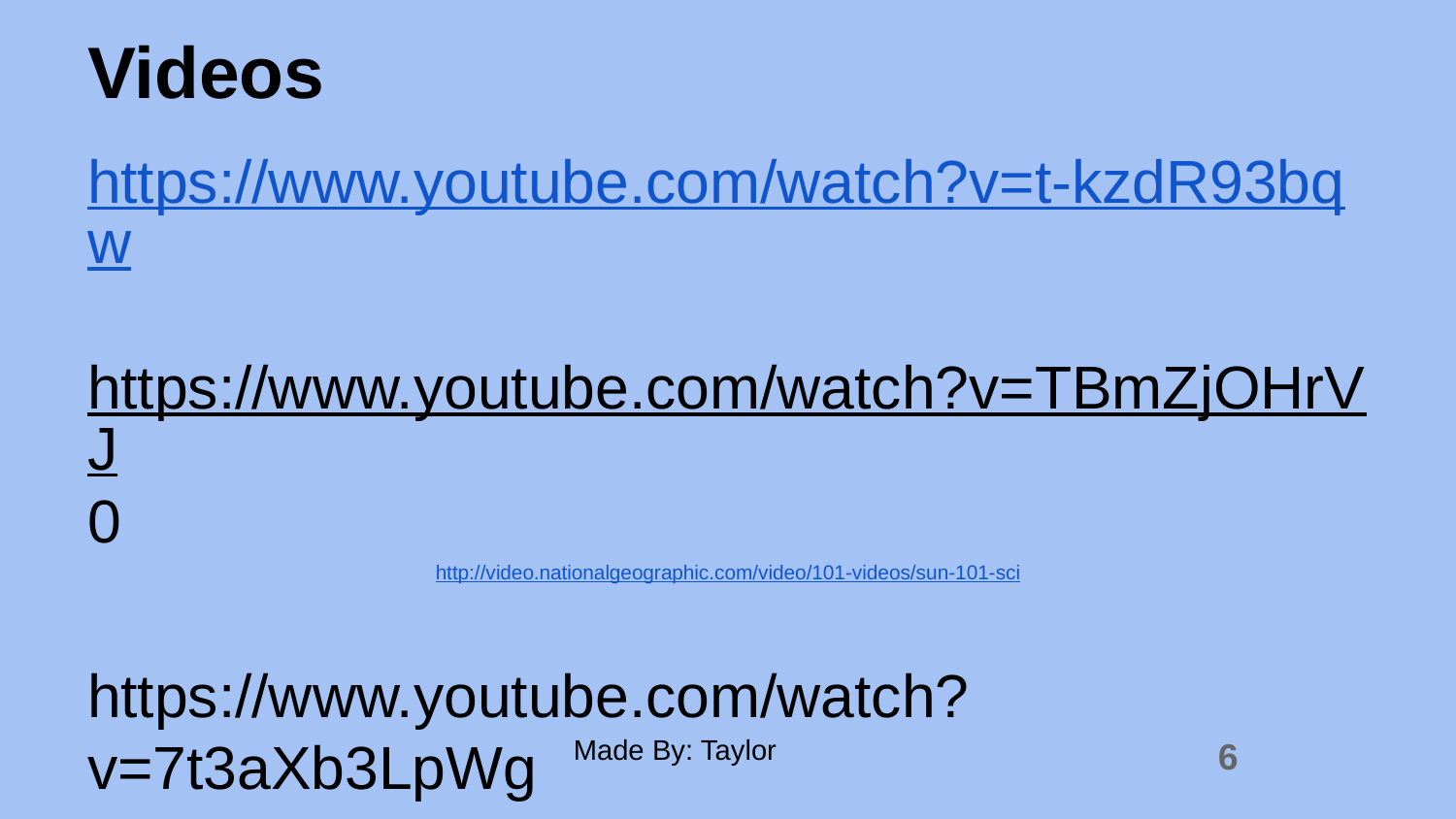

# Videos
https://www.youtube.com/watch?v=t-kzdR93bqw

https://www.youtube.com/watch?v=TBmZjOHrVJ0
http://video.nationalgeographic.com/video/101-videos/sun-101-sci

https://www.youtube.com/watch?v=7t3aXb3LpWg
Made By: Taylor
6